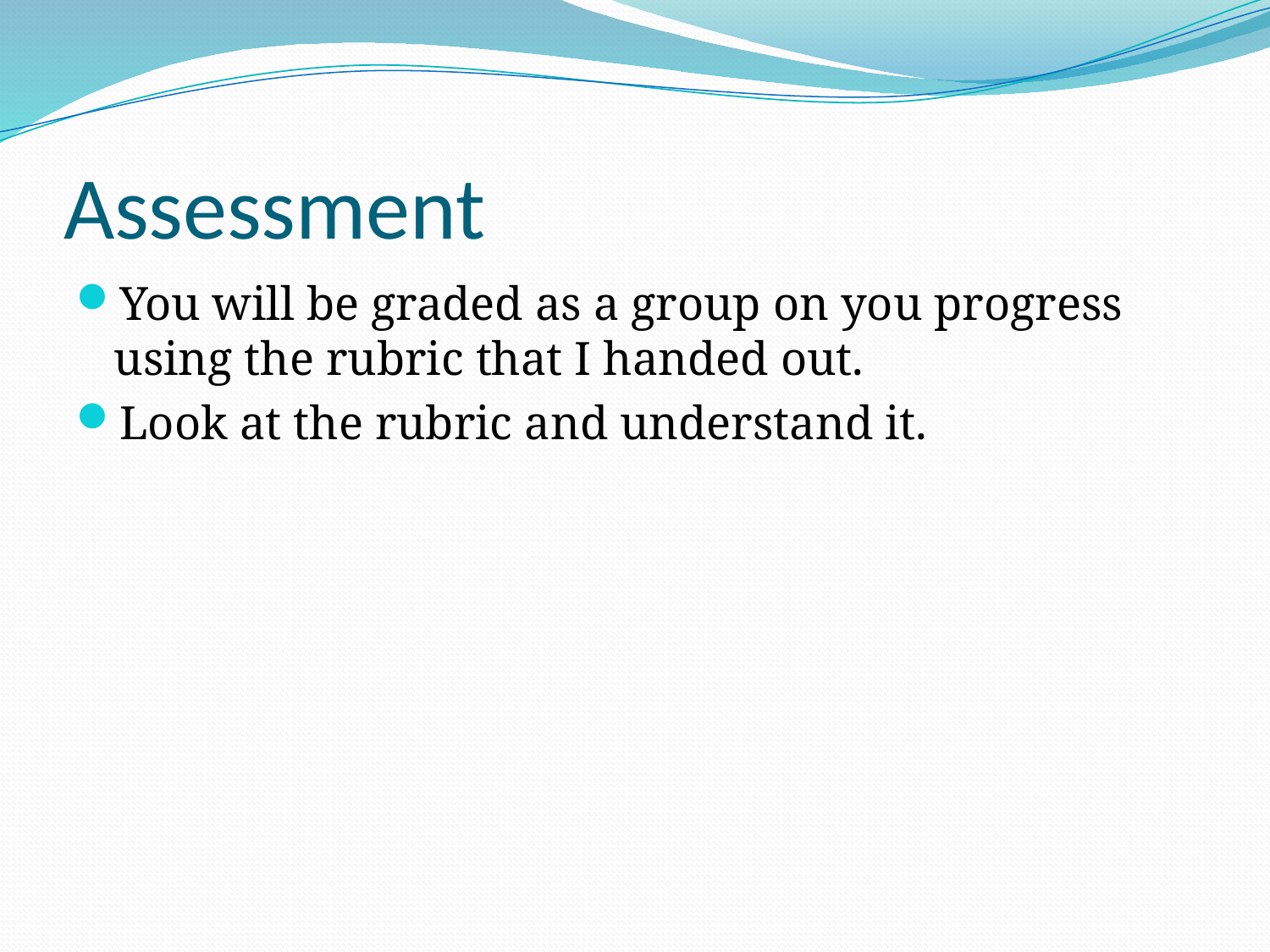

# Assessment
You will be graded as a group on you progress using the rubric that I handed out.
Look at the rubric and understand it.